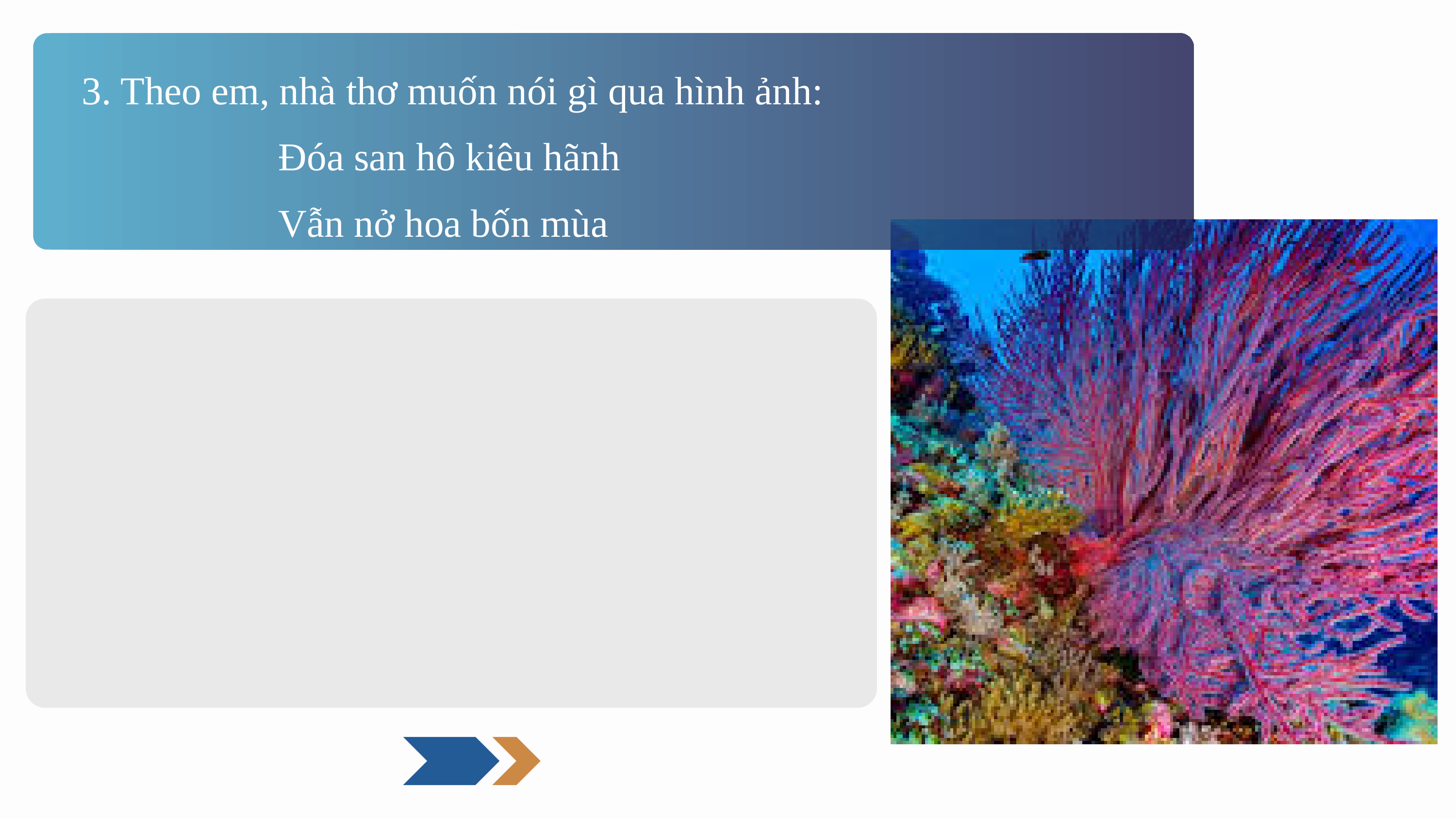

3. Theo em, nhà thơ muốn nói gì qua hình ảnh:
                    Đóa san hô kiêu hãnh
                    Vẫn nở hoa bốn mùa